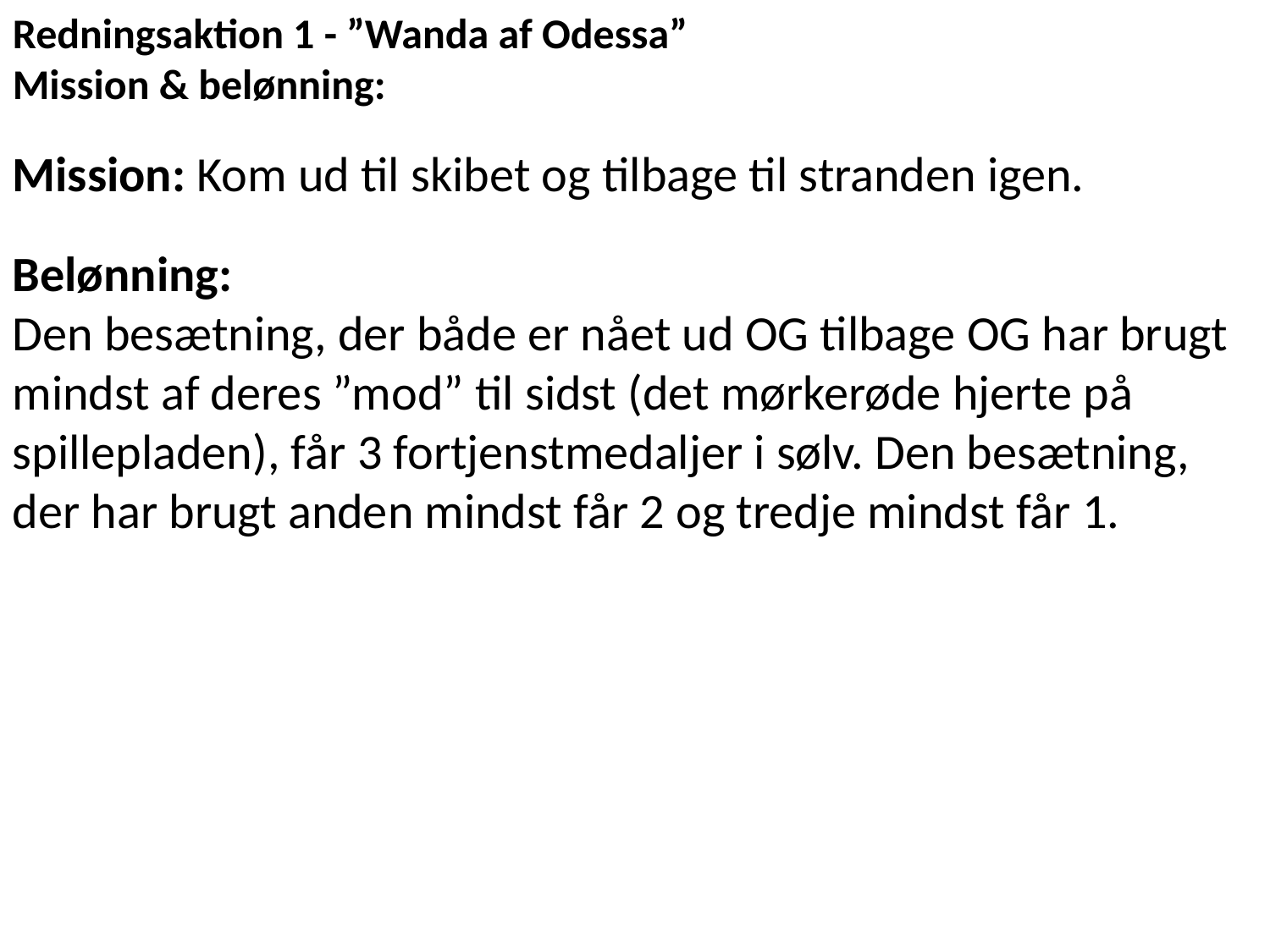

Redningsaktion 1 - ”Wanda af Odessa”
Mission & belønning:
Mission: Kom ud til skibet og tilbage til stranden igen.
Belønning:
Den besætning, der både er nået ud OG tilbage OG har brugt mindst af deres ”mod” til sidst (det mørkerøde hjerte på spillepladen), får 3 fortjenstmedaljer i sølv. Den besætning, der har brugt anden mindst får 2 og tredje mindst får 1.